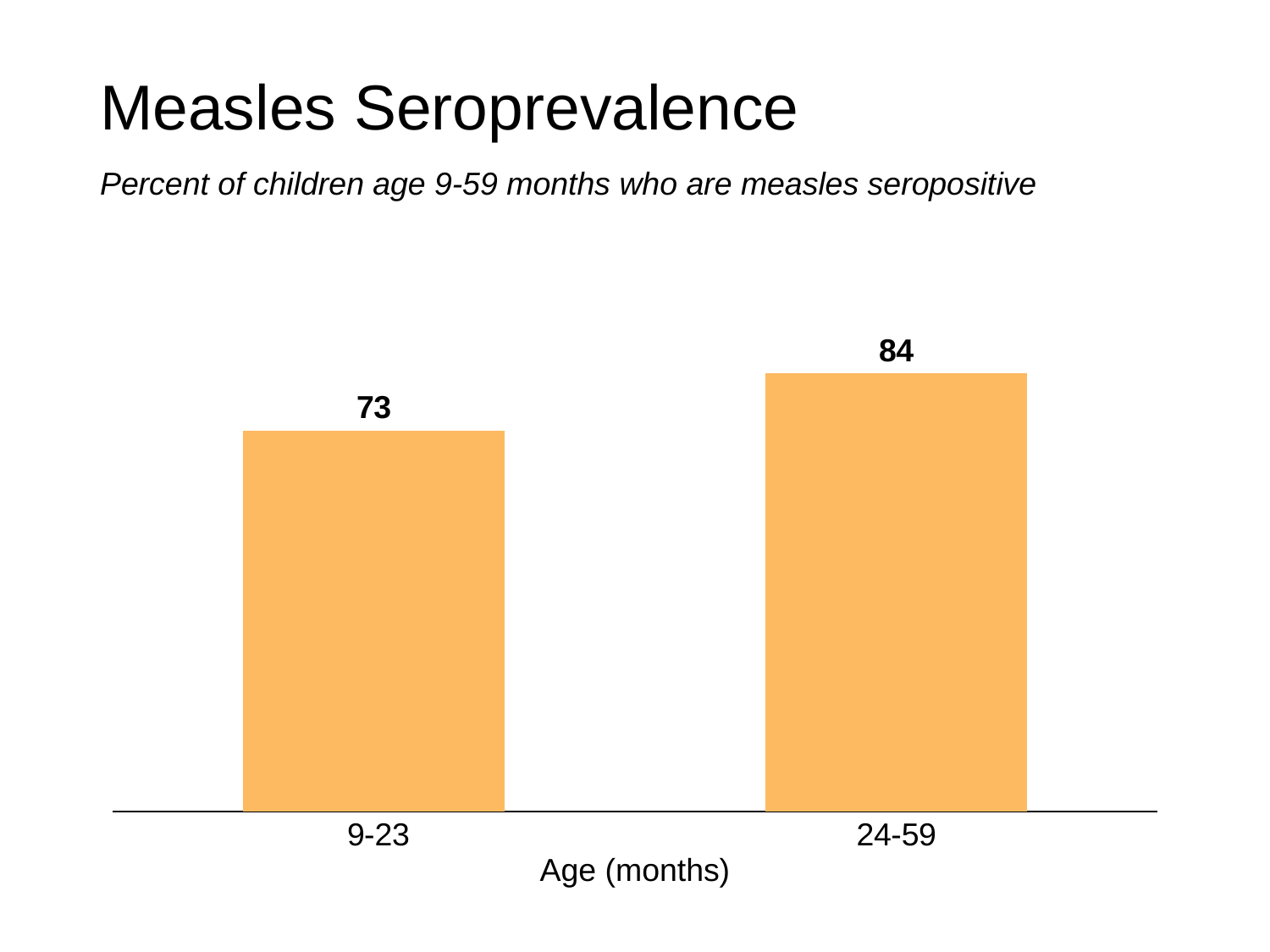

# Measles Seroprevalence
Percent of children age 9-59 months who are measles seropositive

### Chart

| Category | Column1 |
|---|---|
|  9-23 | 73.0 |
| 24-59 | 84.0 |
Age (months)